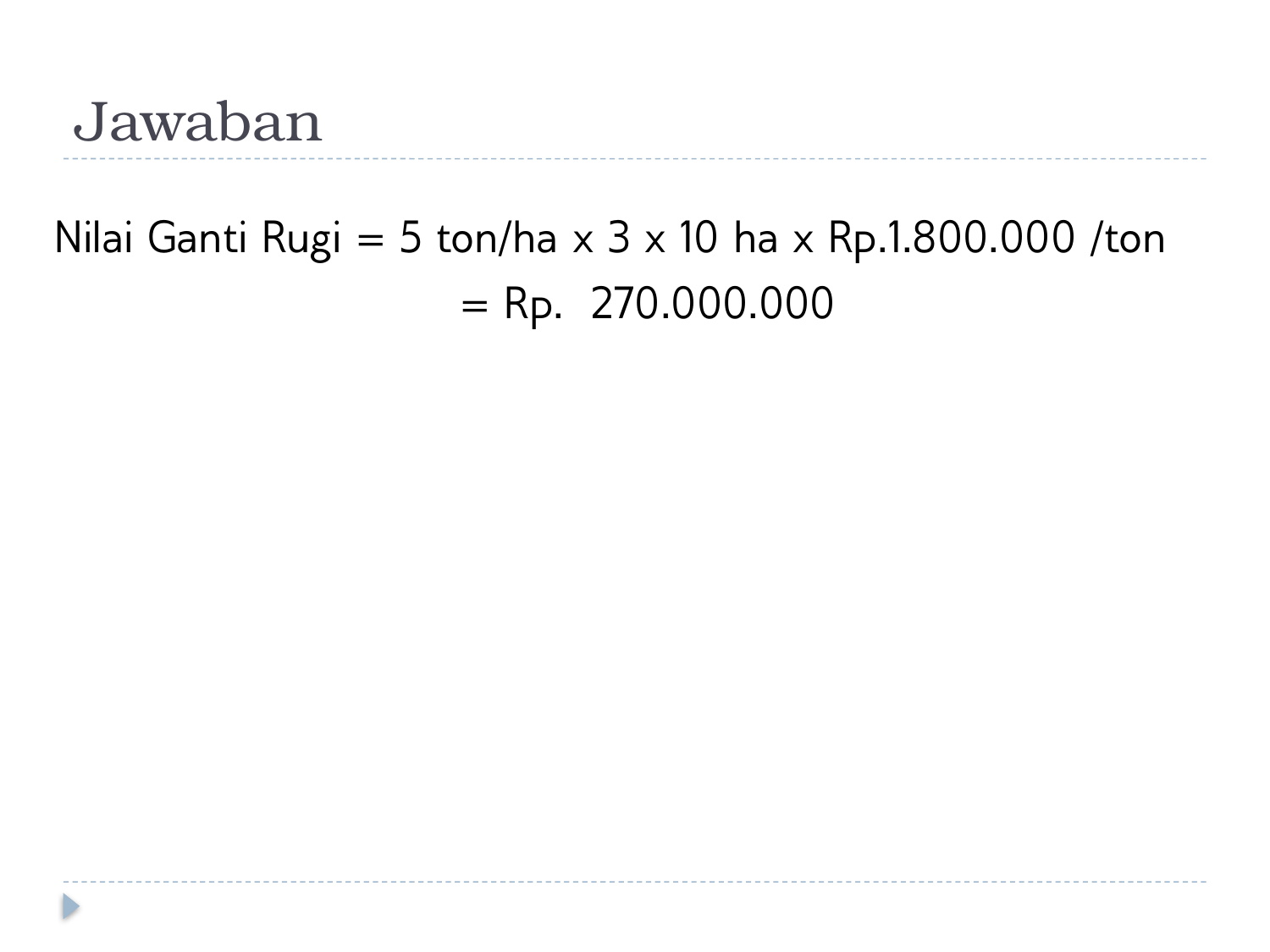

# Jawaban
Nilai Ganti Rugi = 5 ton/ha x 3 x 10 ha x Rp.1.800.000 /ton
	= Rp.  270.000.000